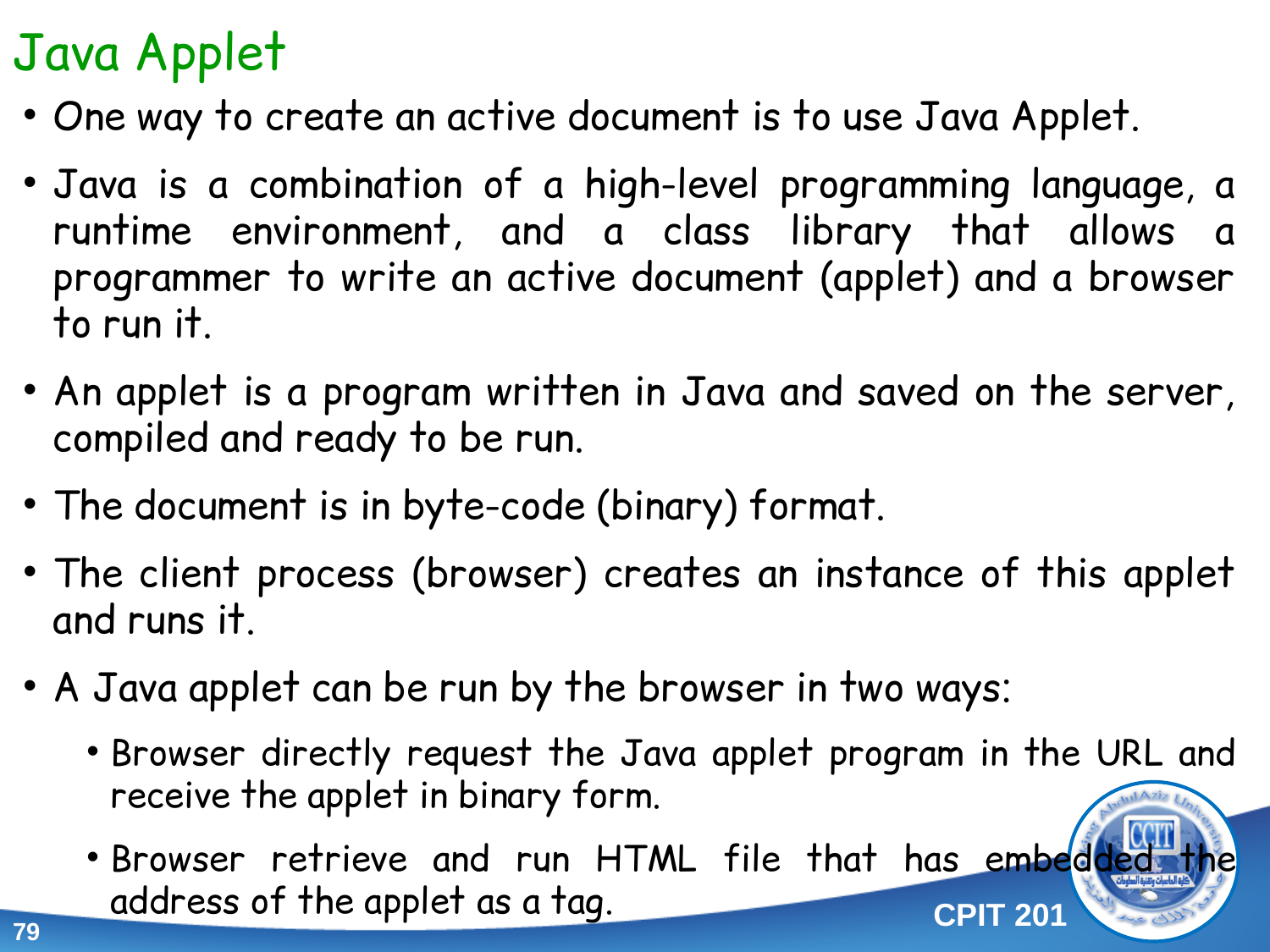

Java Applet
One way to create an active document is to use Java Applet.
Java is a combination of a high-level programming language, a runtime environment, and a class library that allows a programmer to write an active document (applet) and a browser to run it.
An applet is a program written in Java and saved on the server, compiled and ready to be run.
The document is in byte-code (binary) format.
The client process (browser) creates an instance of this applet and runs it.
A Java applet can be run by the browser in two ways:
Browser directly request the Java applet program in the URL and receive the applet in binary form.
Browser retrieve and run HTML file that has embedded the address of the applet as a tag.

79